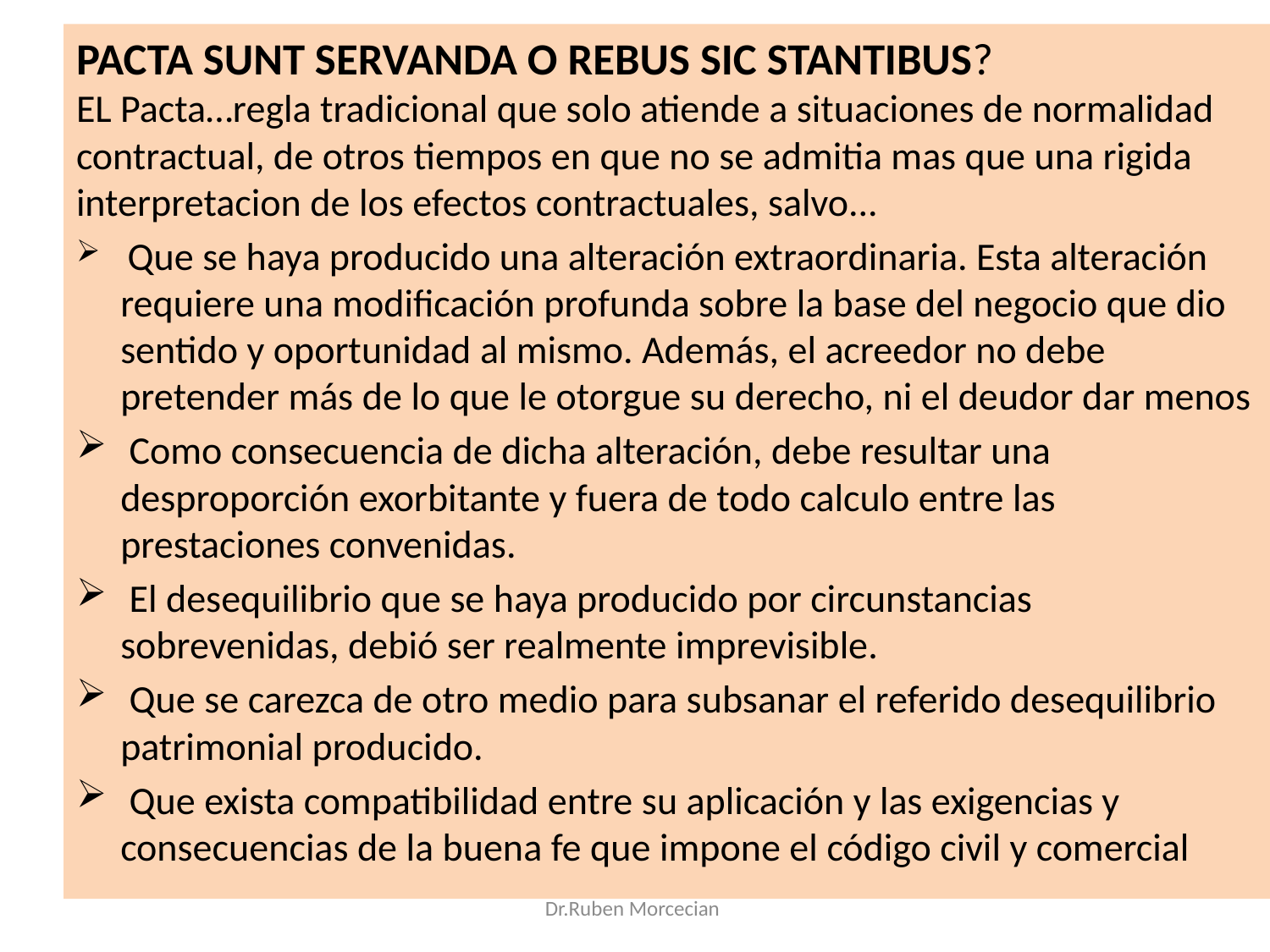

PACTA SUNT SERVANDA O REBUS SIC STANTIBUS?
EL Pacta…regla tradicional que solo atiende a situaciones de normalidad contractual, de otros tiempos en que no se admitia mas que una rigida interpretacion de los efectos contractuales, salvo...
 Que se haya producido una alteración extraordinaria. Esta alteración requiere una modificación profunda sobre la base del negocio que dio sentido y oportunidad al mismo. Además, el acreedor no debe pretender más de lo que le otorgue su derecho, ni el deudor dar menos
 Como consecuencia de dicha alteración, debe resultar una desproporción exorbitante y fuera de todo calculo entre las prestaciones convenidas.
 El desequilibrio que se haya producido por circunstancias sobrevenidas, debió ser realmente imprevisible.
 Que se carezca de otro medio para subsanar el referido desequilibrio patrimonial producido.
 Que exista compatibilidad entre su aplicación y las exigencias y  consecuencias de la buena fe que impone el código civil y comercial

Dr.Ruben Morcecian